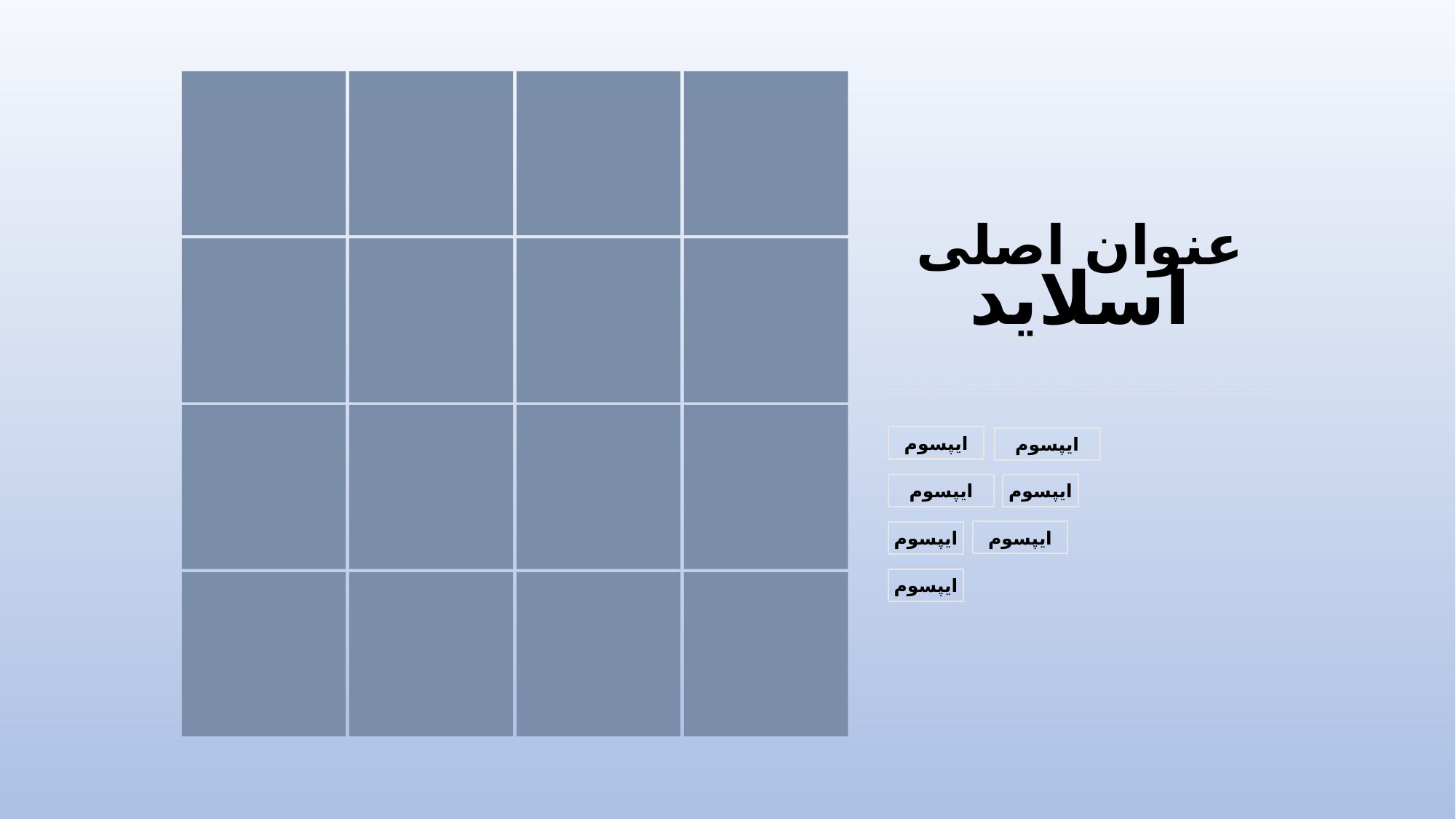

عنوان اصلی
اسلاید

ایپسوم
ایپسوم
ایپسوم
ایپسوم
ایپسوم
ایپسوم
ایپسوم